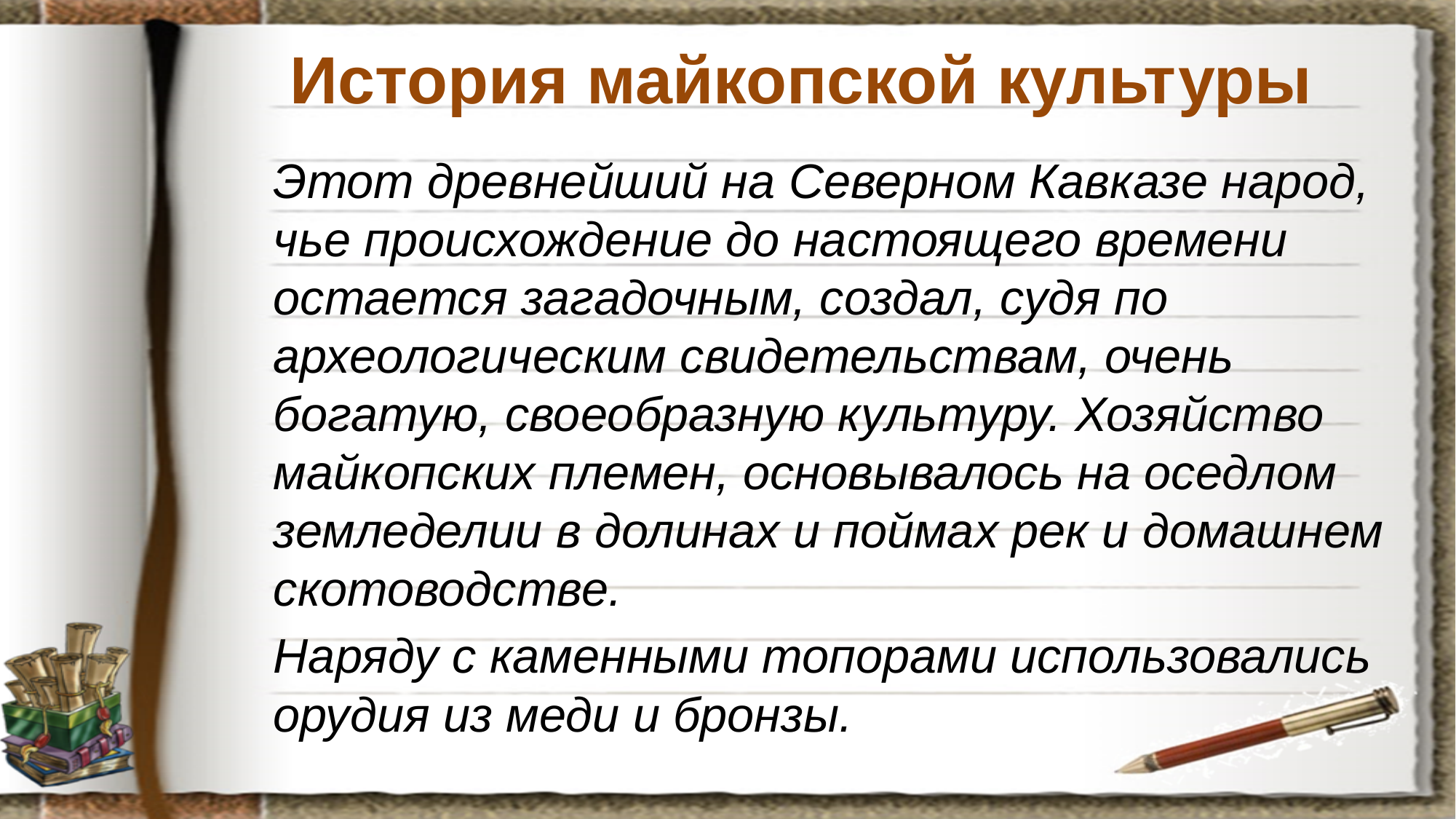

# История майкопской культуры
Этот древнейший на Северном Кавказе народ, чье происхождение до настоящего времени остается загадочным, создал, судя по археологическим свидетельствам, очень богатую, своеобразную культуру. Хозяйство майкопских племен, основывалось на оседлом земледелии в долинах и поймах рек и домашнем скотоводстве.
Наряду с каменными топорами использовались орудия из меди и бронзы.